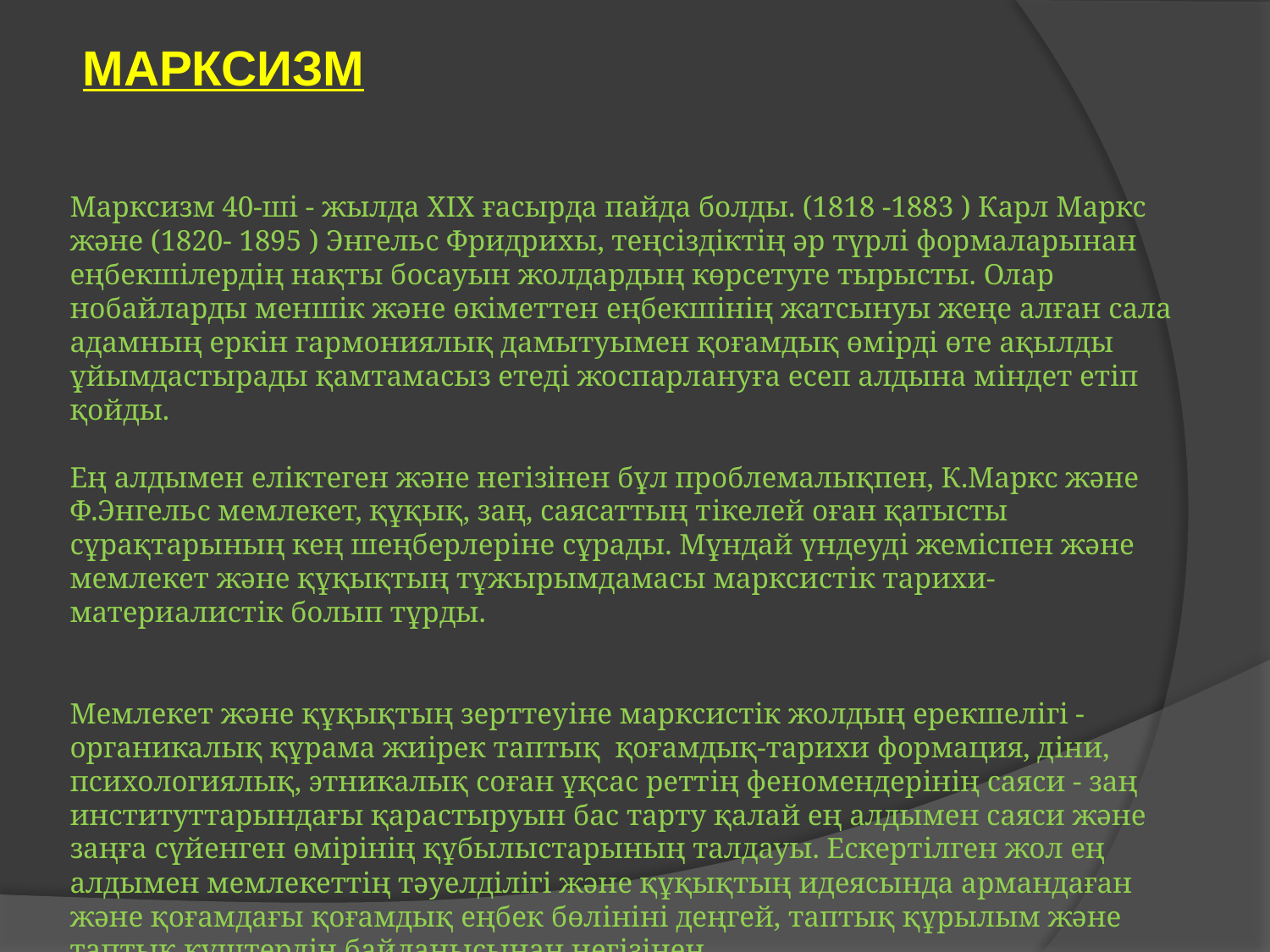

# МАРКСИЗМ Марксизм 40-шi - жылда XIX ғасырда пайда болды. (1818 -1883 ) Карл Маркс және (1820- 1895 ) Энгельс Фридрихы, теңсiздiктiң әр түрлi формаларынан еңбекшiлердiң нақты босауын жолдардың көрсетуге тырысты. Олар нобайларды меншiк және өкiметтен еңбекшiнiң жатсынуы жеңе алған сала адамның еркiн гармониялық дамытуымен қоғамдық өмiрдi өте ақылды ұйымдастырады қамтамасыз етедi жоспарлануға есеп алдына мiндет етiп қойды. Ең алдымен елiктеген және негiзiнен бұл проблемалықпен, К.Маркс және Ф.Энгельс мемлекет, құқық, заң, саясаттың тiкелей оған қатысты сұрақтарының кең шеңберлерiне сұрады. Мұндай үндеудi жемiспен және мемлекет және құқықтың тұжырымдамасы марксистiк тарихи-материалистiк болып тұрды. Мемлекет және құқықтың зерттеуiне марксистiк жолдың ерекшелiгi - органикалық құрама жиiрек таптық  қоғамдық-тарихи формация, дiни, психологиялық, этникалық соған ұқсас реттiң феномендерiнiң саяси - заң институттарындағы қарастыруын бас тарту қалай ең алдымен саяси және заңға сүйенген өмiрiнiң құбылыстарының талдауы. Ескертiлген жол ең алдымен мемлекеттiң тәуелдiлiгi және құқықтың идеясында армандаған және қоғамдағы қоғамдық еңбек бөлiнiнi деңгей, таптық құрылым және таптық күштердiң байланысынан негiзiнен.